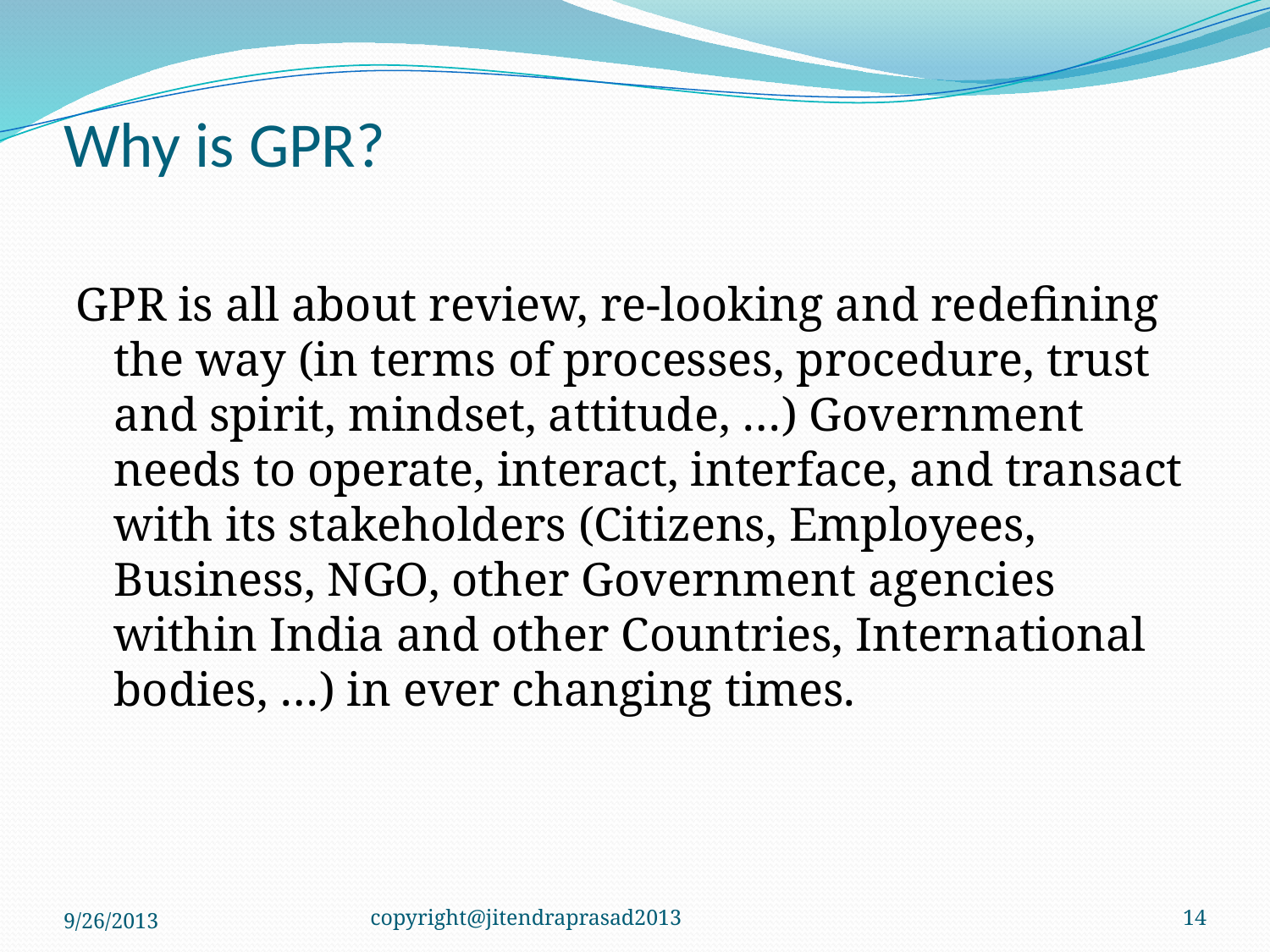

# Why is GPR?
GPR is all about review, re-looking and redefining the way (in terms of processes, procedure, trust and spirit, mindset, attitude, …) Government needs to operate, interact, interface, and transact with its stakeholders (Citizens, Employees, Business, NGO, other Government agencies within India and other Countries, International bodies, …) in ever changing times.
9/26/2013
copyright@jitendraprasad2013
14